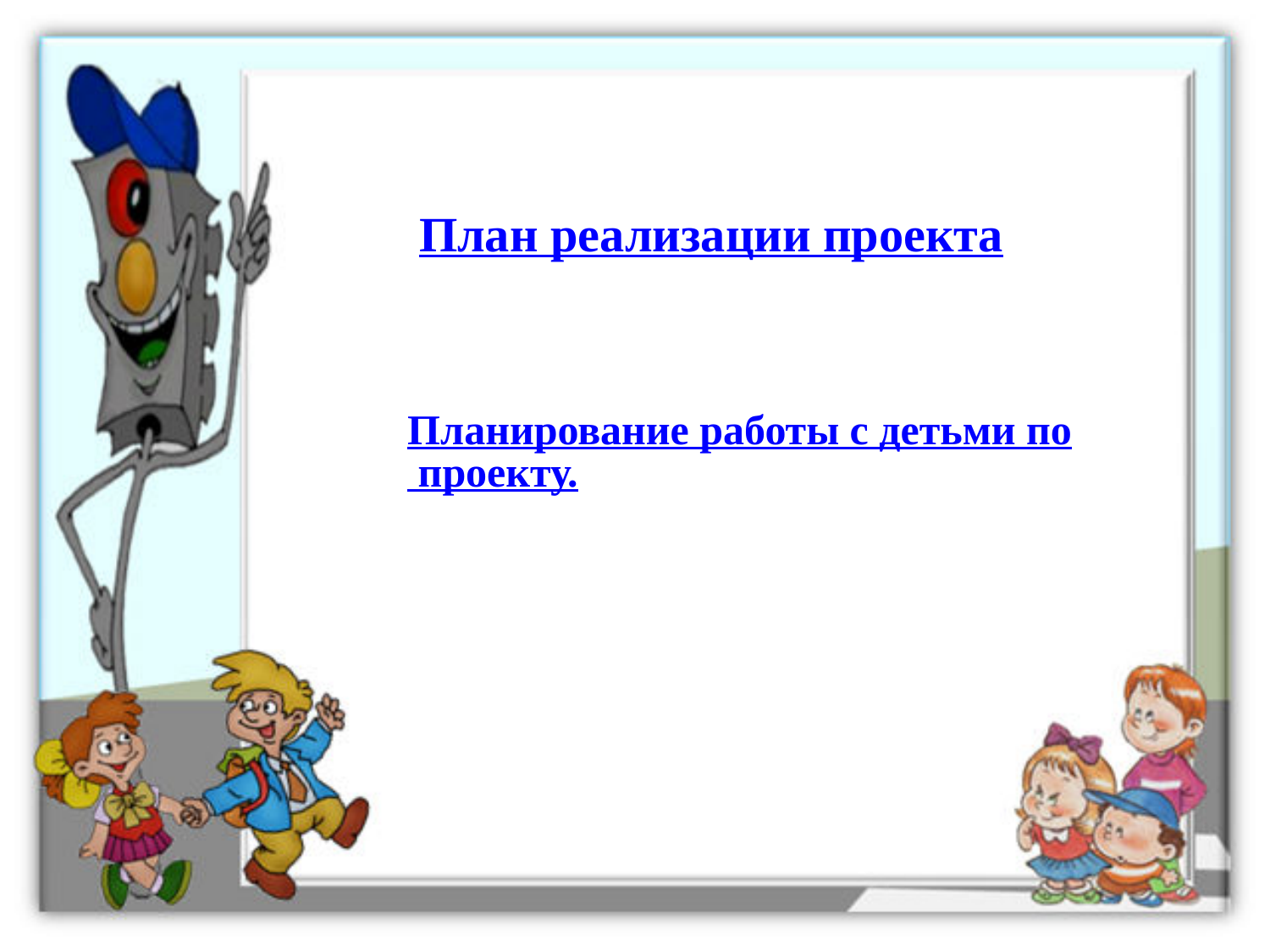

План реализации проекта
Планирование работы с детьми по проекту.